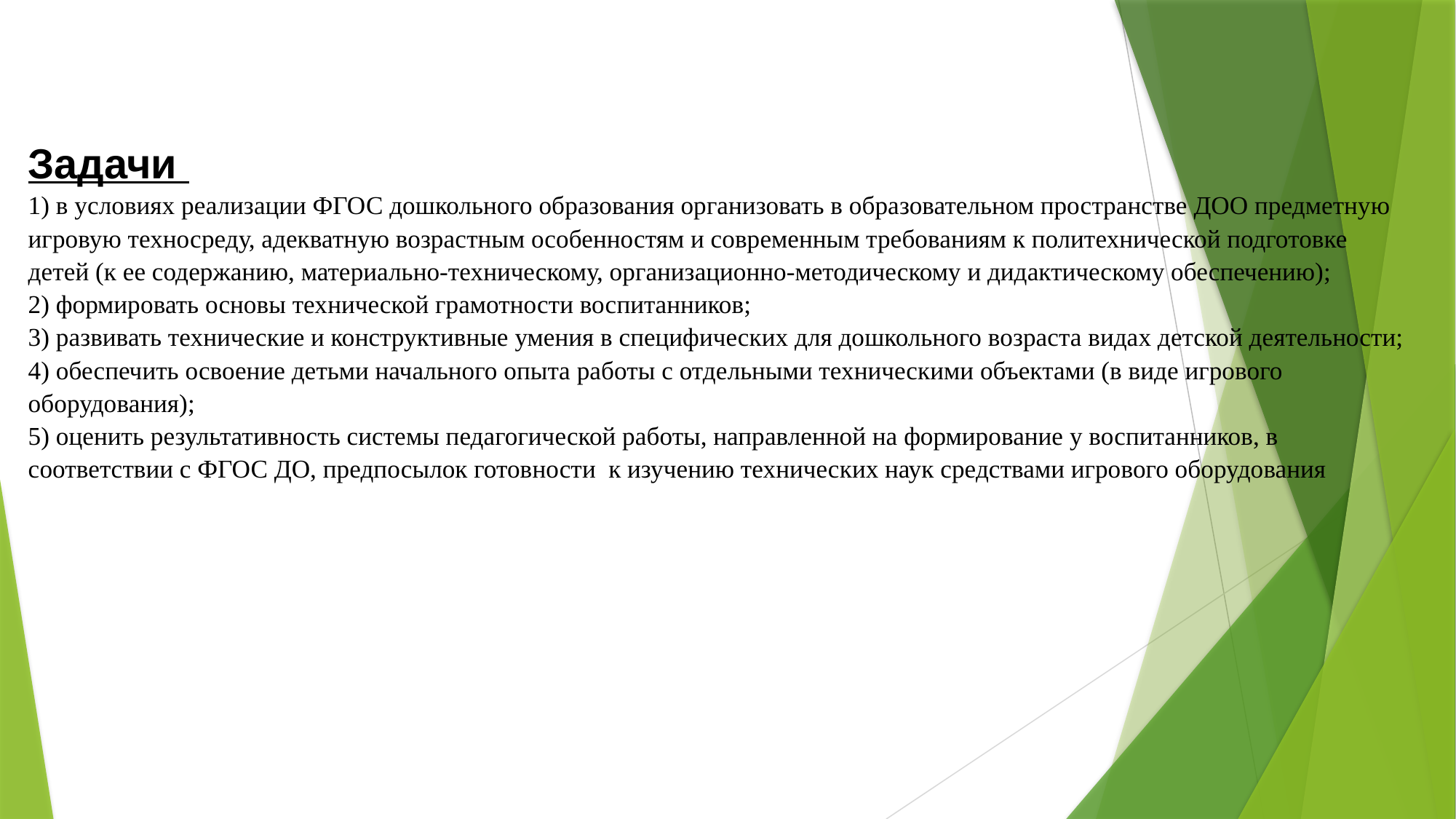

# Задачи 1) в условиях реализации ФГОС дошкольного образования организовать в образовательном пространстве ДОО предметную игровую техносреду, адекватную возрастным особенностям и современным требованиям к политехнической подготовке детей (к ее содержанию, материально-техническому, организационно-методическому и дидактическому обеспечению); 2) формировать основы технической грамотности воспитанников; 3) развивать технические и конструктивные умения в специфических для дошкольного возраста видах детской деятельности; 4) обеспечить освоение детьми начального опыта работы с отдельными техническими объектами (в виде игрового оборудования); 5) оценить результативность системы педагогической работы, направленной на формирование у воспитанников, в соответствии с ФГОС ДО, предпосылок готовности  к изучению технических наук средствами игрового оборудования